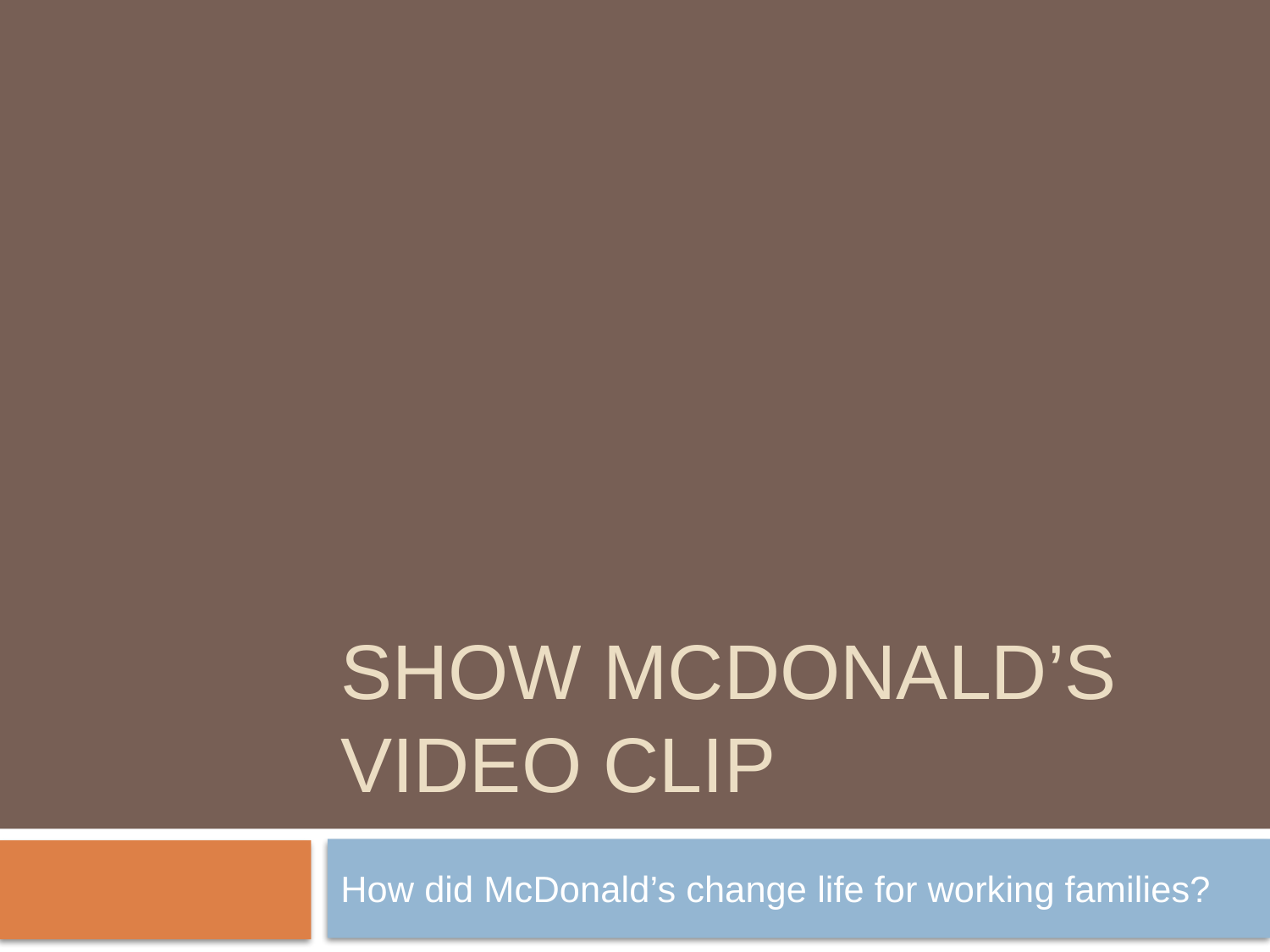

# Show McDonald’s Video Clip
How did McDonald’s change life for working families?